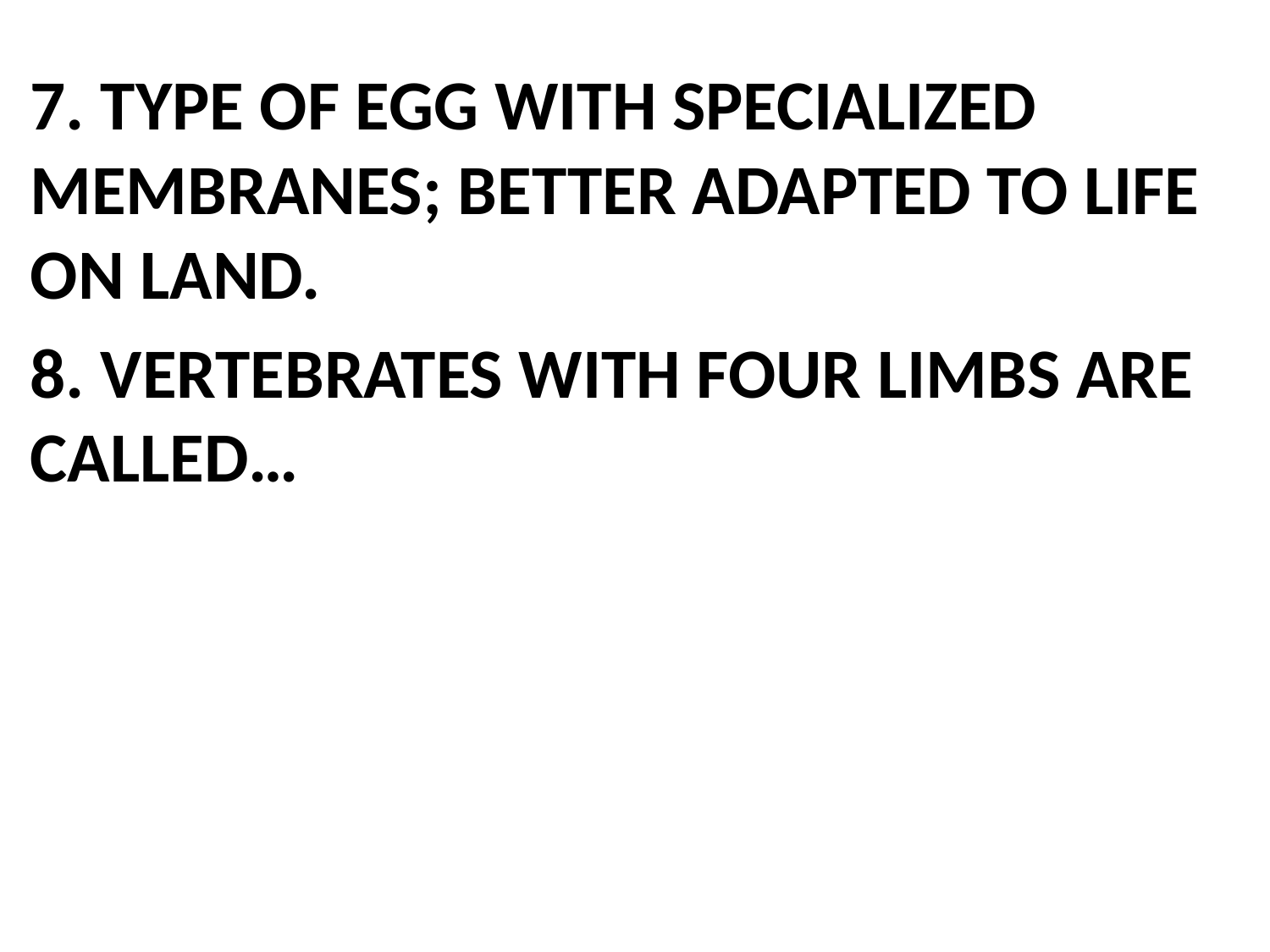

7. TYPE OF EGG WITH SPECIALIZED MEMBRANES; BETTER ADAPTED TO LIFE ON LAND.
8. VERTEBRATES WITH FOUR LIMBS ARE CALLED…